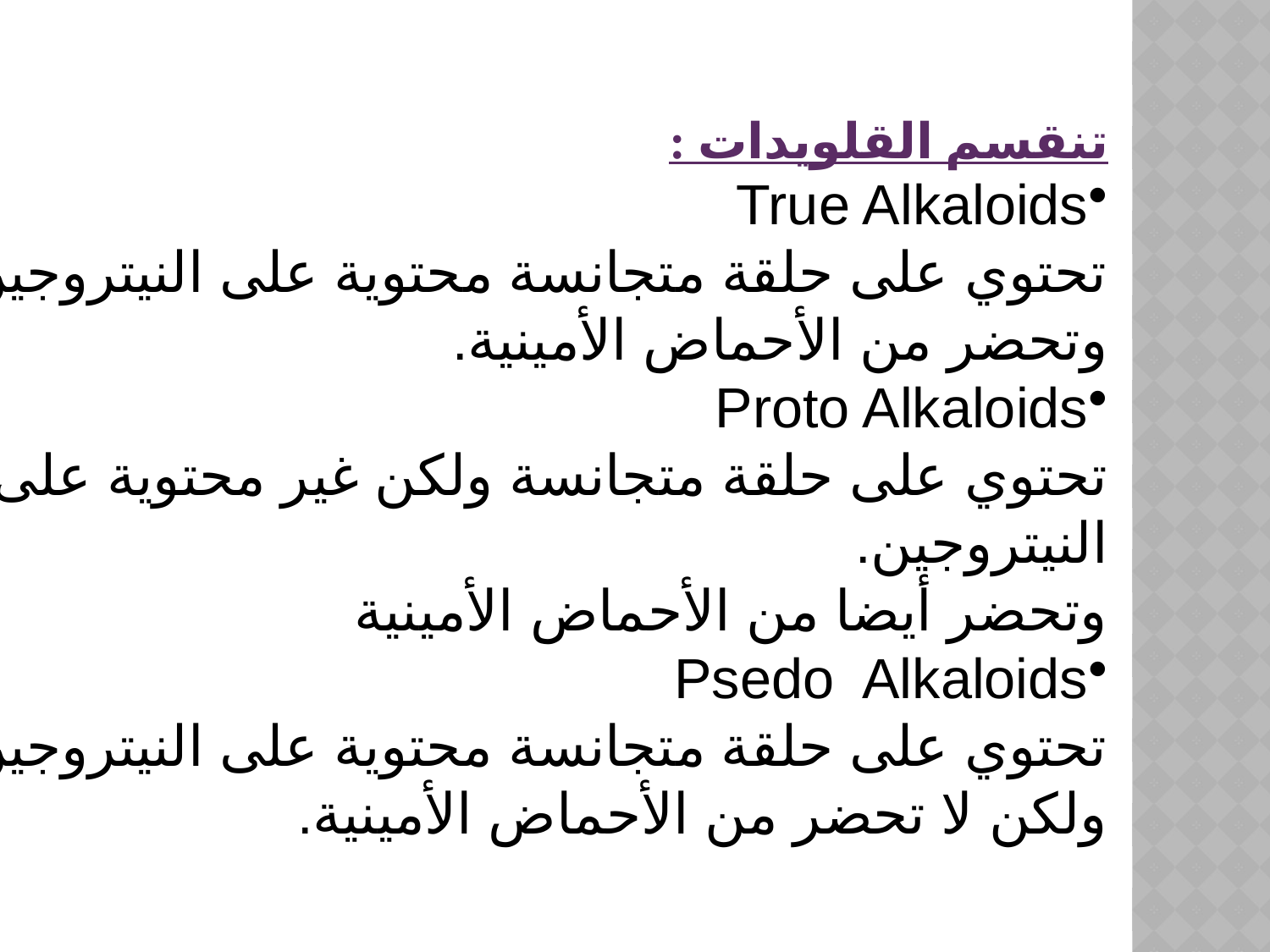

تنقسم القلويدات :
True Alkaloids
تحتوي على حلقة متجانسة محتوية على النيتروجين
وتحضر من الأحماض الأمينية.
Proto Alkaloids
تحتوي على حلقة متجانسة ولكن غير محتوية على النيتروجين.
وتحضر أيضا من الأحماض الأمينية
Psedo  Alkaloids
تحتوي على حلقة متجانسة محتوية على النيتروجين.
ولكن لا تحضر من الأحماض الأمينية.